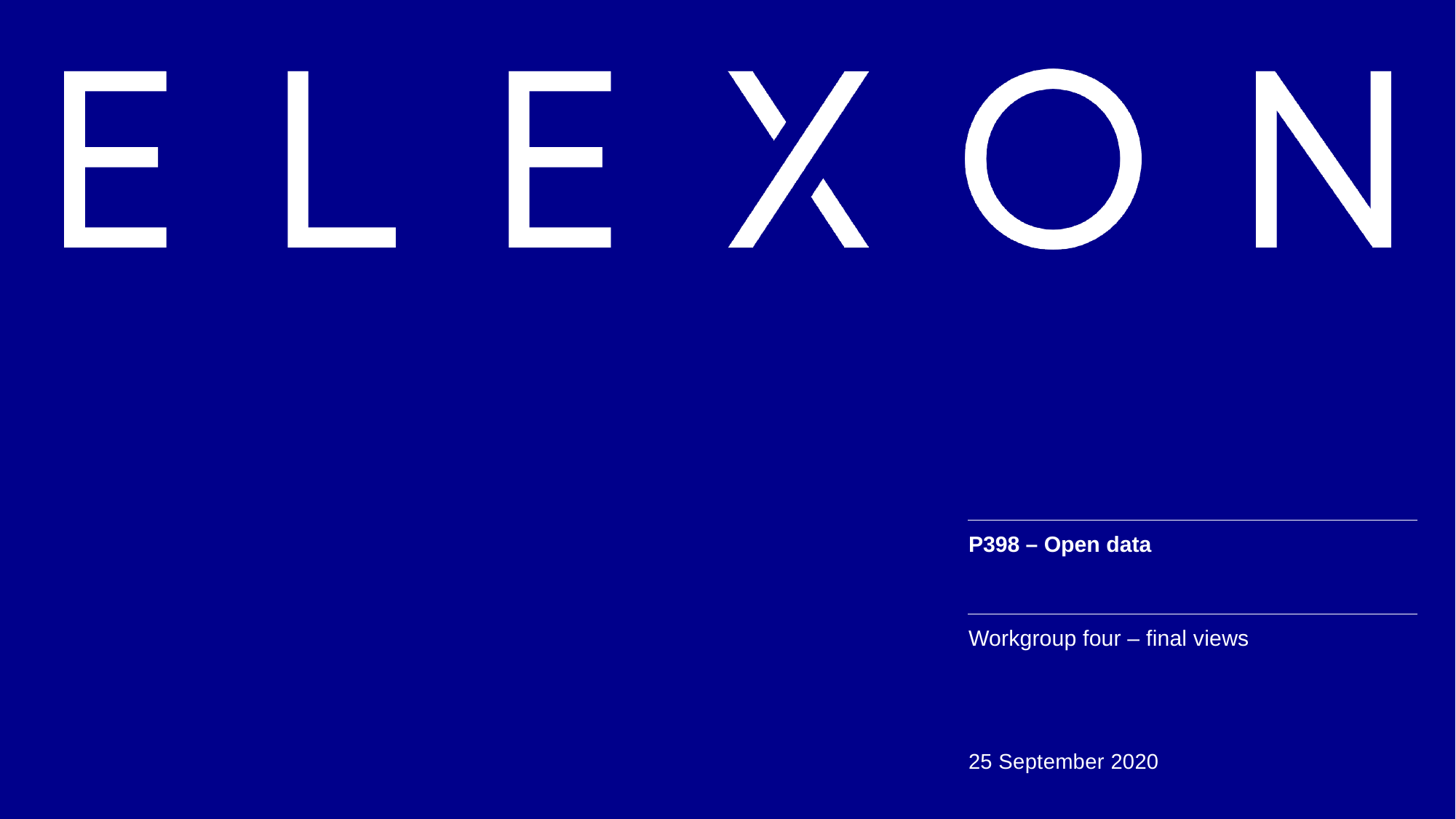

# P398 – Open data
Workgroup four – final views
25 September 2020